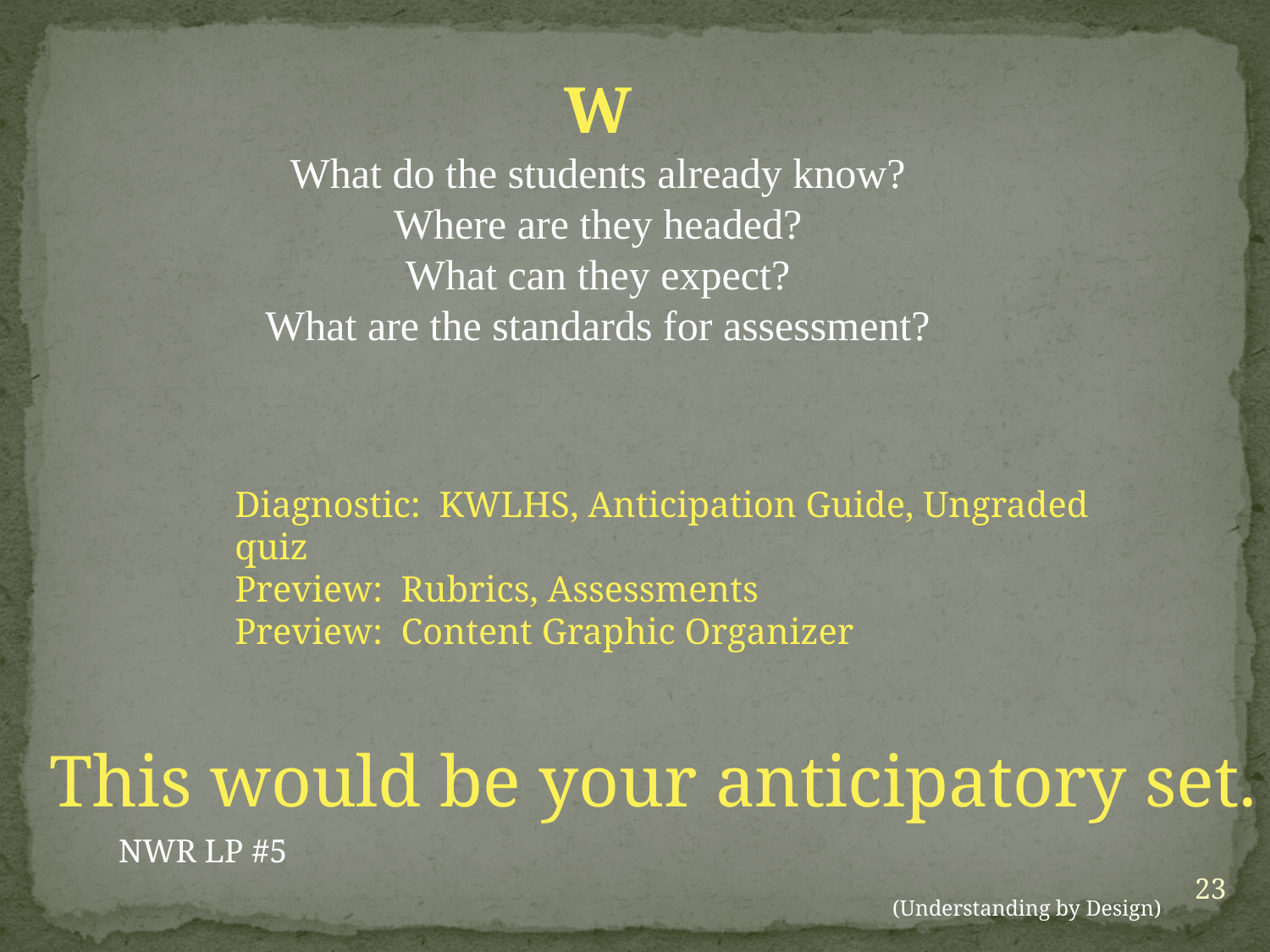

W
What do the students already know?
Where are they headed?
What can they expect?
What are the standards for assessment?
Diagnostic:  KWLHS, Anticipation Guide, Ungraded quiz
Preview:  Rubrics, Assessments
Preview:  Content Graphic Organizer
This would be your anticipatory set.
NWR LP #5
23
(Understanding by Design)